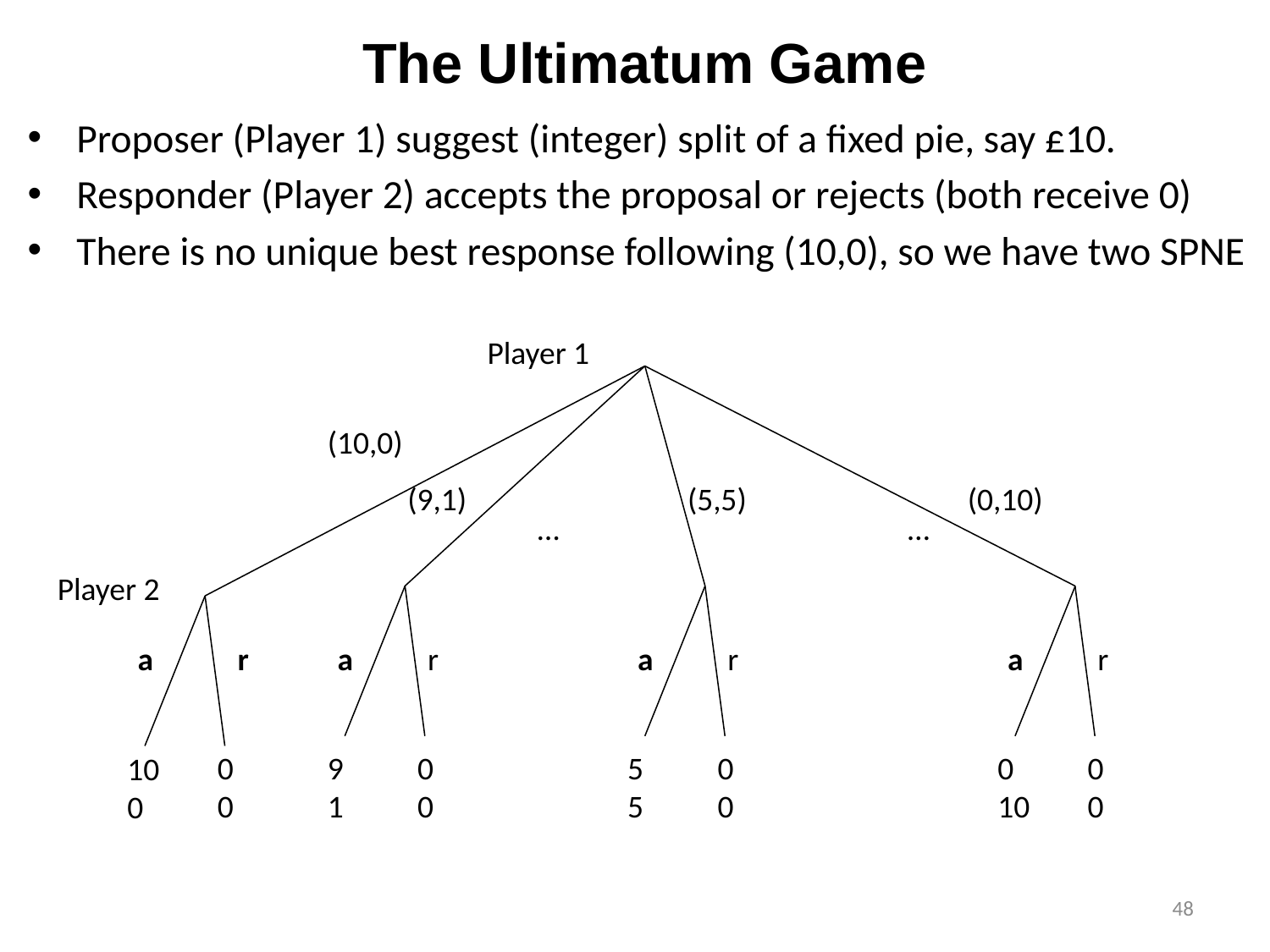

# The Ultimatum Game
Proposer (Player 1) suggest (integer) split of a fixed pie, say £10.
Responder (Player 2) accepts the proposal or rejects (both receive 0)
There is no unique best response following (10,0), so we have two SPNE
Player 1

(10,0)

(9,1)
(5,5)
(0,10)

…
…
Player 2

a
r
a
r
a
r
a
r
0 0
9
1
0 0
5
5
0 0
0 10
0 0
10 0
48